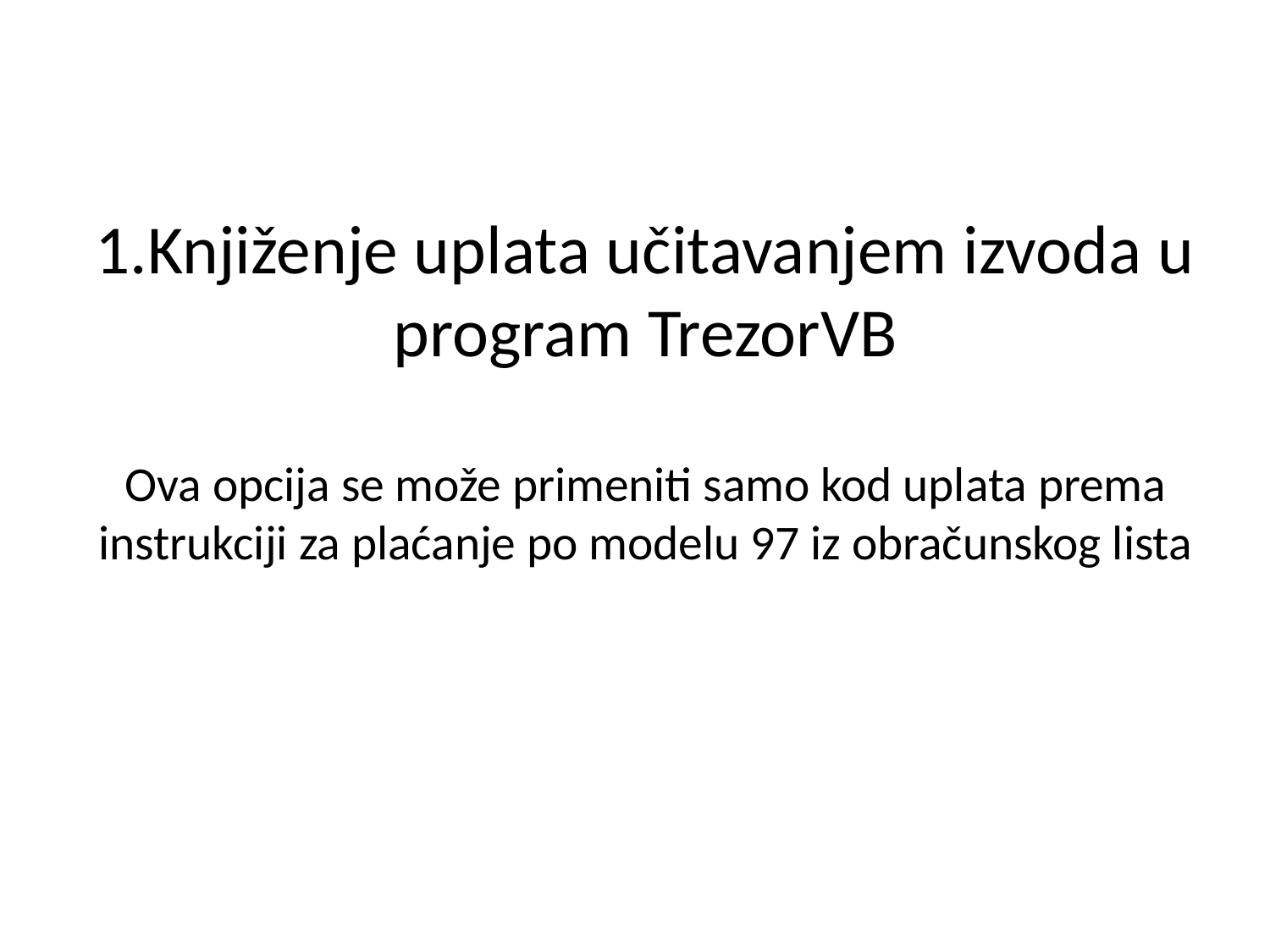

# 1.Knjiženje uplata učitavanjem izvoda u program TrezorVB Ova opcija se može primeniti samo kod uplata prema instrukciji za plaćanje po modelu 97 iz obračunskog lista